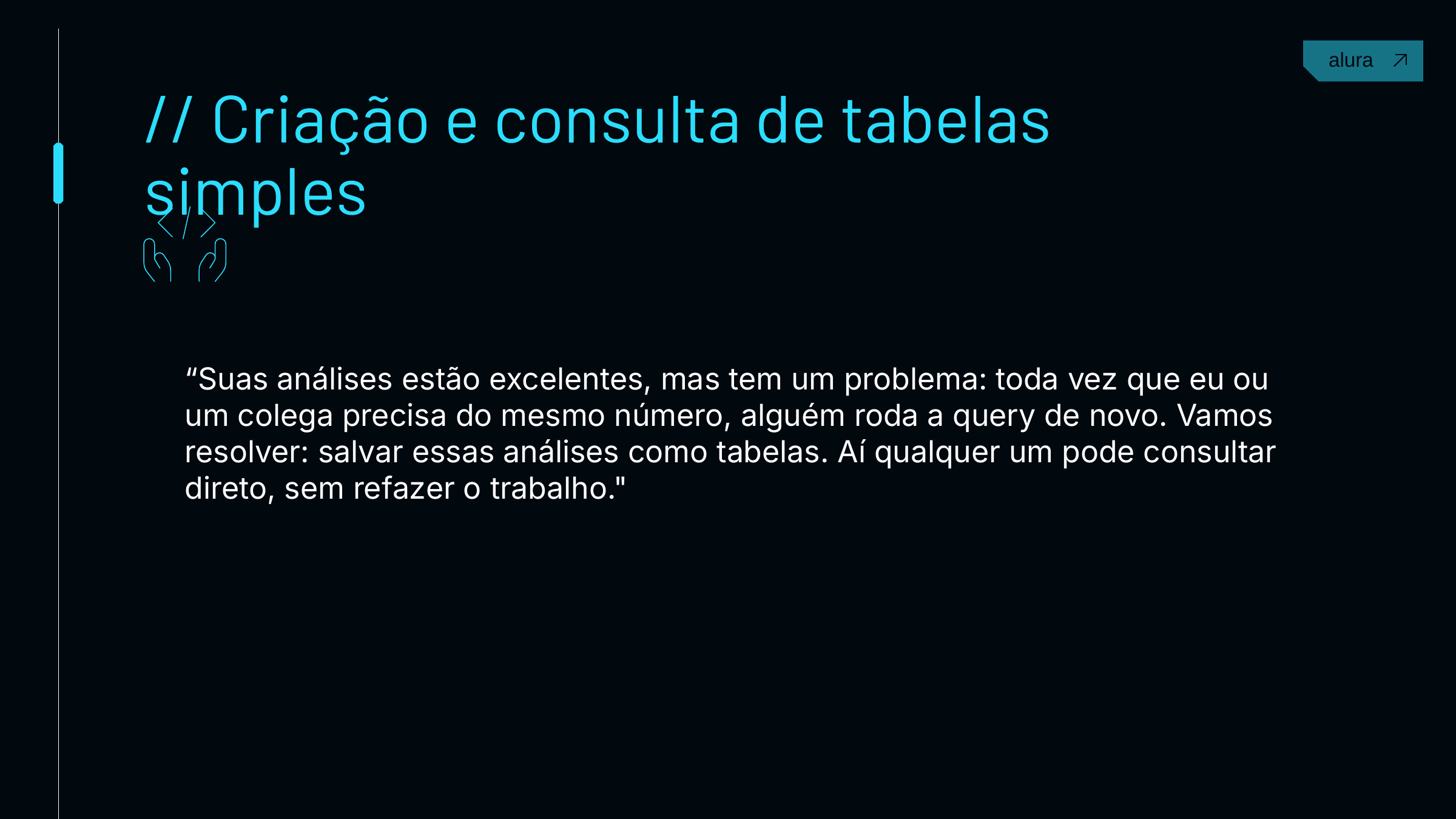

Contact
// Criação e consulta de tabelas simples

“Suas análises estão excelentes, mas tem um problema: toda vez que eu ou um colega precisa do mesmo número, alguém roda a query de novo. Vamos resolver: salvar essas análises como tabelas. Aí qualquer um pode consultar direto, sem refazer o trabalho."